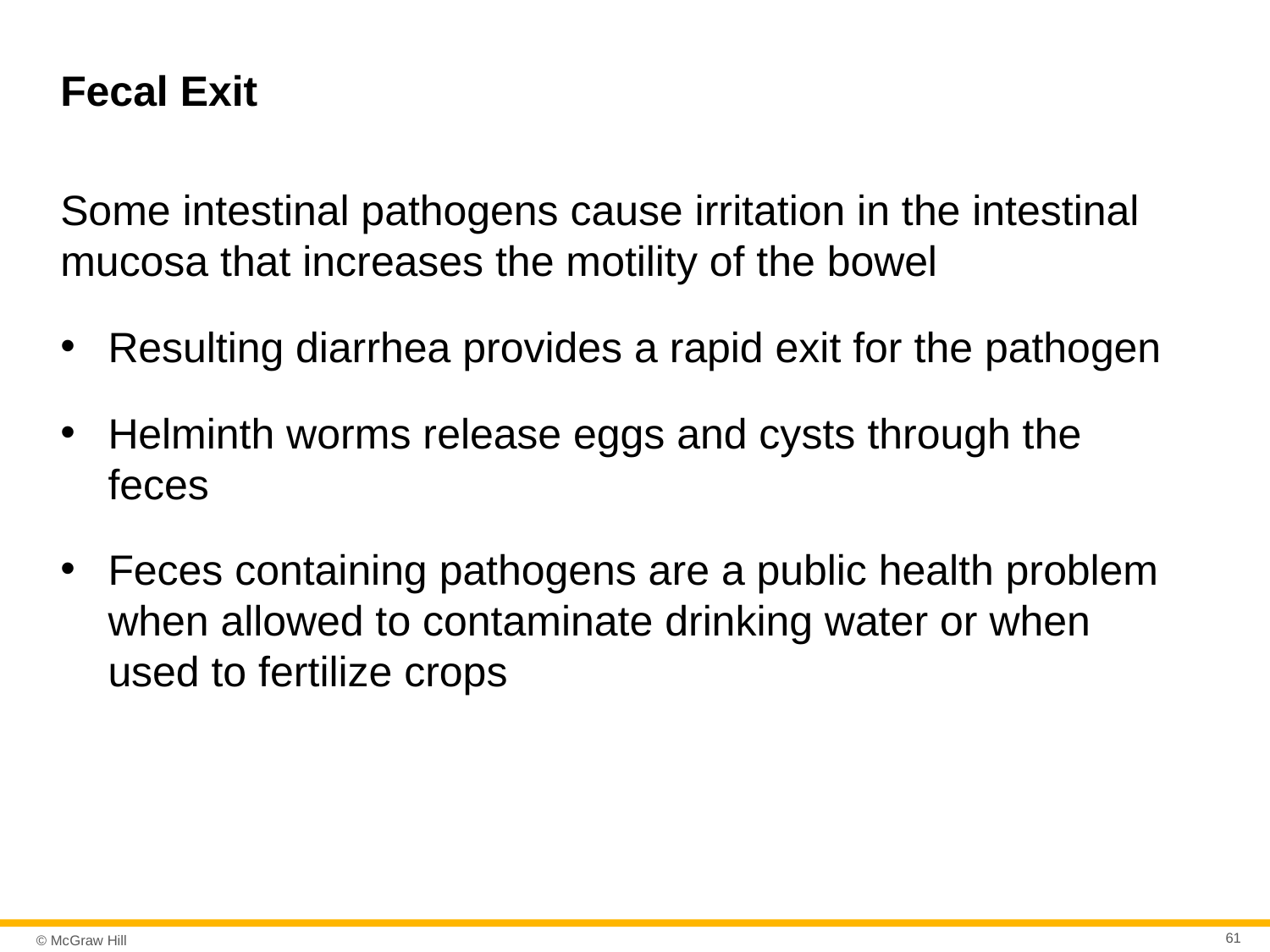

# Fecal Exit
Some intestinal pathogens cause irritation in the intestinal mucosa that increases the motility of the bowel
Resulting diarrhea provides a rapid exit for the pathogen
Helminth worms release eggs and cysts through the feces
Feces containing pathogens are a public health problem when allowed to contaminate drinking water or when used to fertilize crops